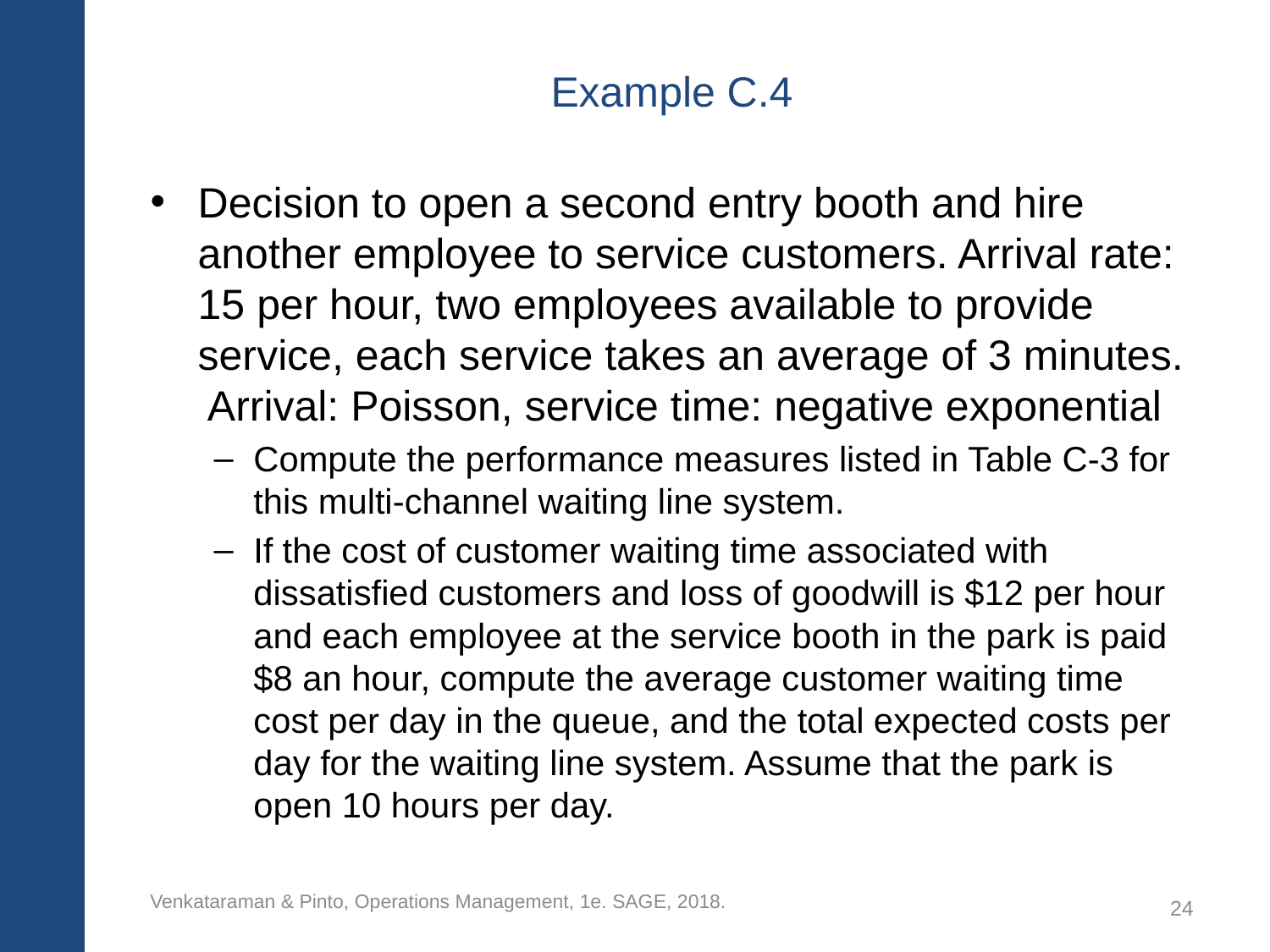

# Example C.4
Decision to open a second entry booth and hire another employee to service customers. Arrival rate: 15 per hour, two employees available to provide service, each service takes an average of 3 minutes.  Arrival: Poisson, service time: negative exponential
Compute the performance measures listed in Table C-3 for this multi-channel waiting line system.
If the cost of customer waiting time associated with dissatisfied customers and loss of goodwill is $12 per hour and each employee at the service booth in the park is paid $8 an hour, compute the average customer waiting time cost per day in the queue, and the total expected costs per day for the waiting line system. Assume that the park is open 10 hours per day.
Venkataraman & Pinto, Operations Management, 1e. SAGE, 2018.
24